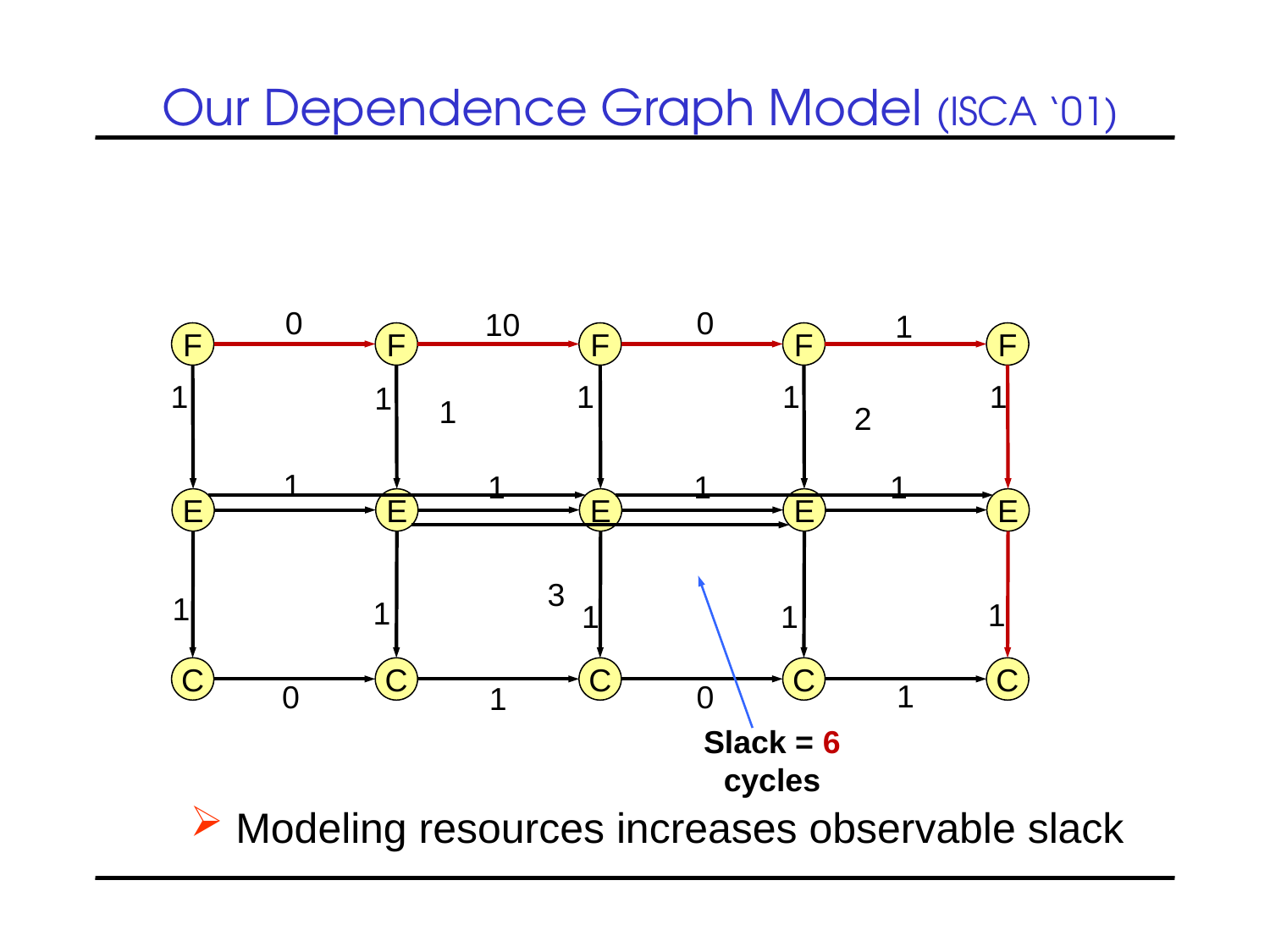

# Our Dependence Graph Model (ISCA ‘01)
0
0
10
1
F
F
F
F
F
1
1
1
1
1
1
2
1
1
1
1
E
E
E
E
E
3

1
1
1
1
1
C
C
C
C
C
1
0
0
1
Slack = 6 cycles
 Modeling resources increases observable slack